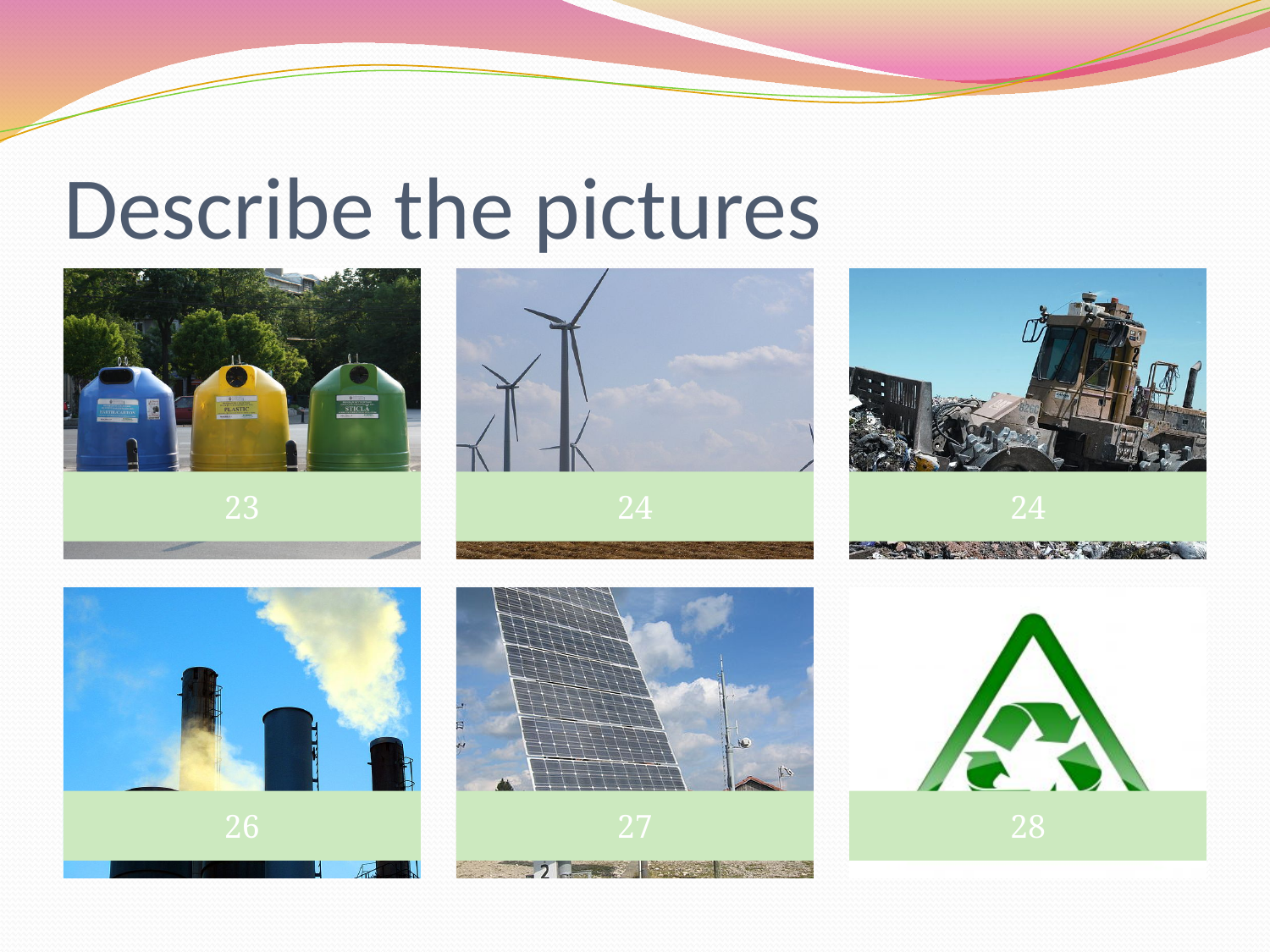

# Describe the pictures
23
24
24
26
27
28